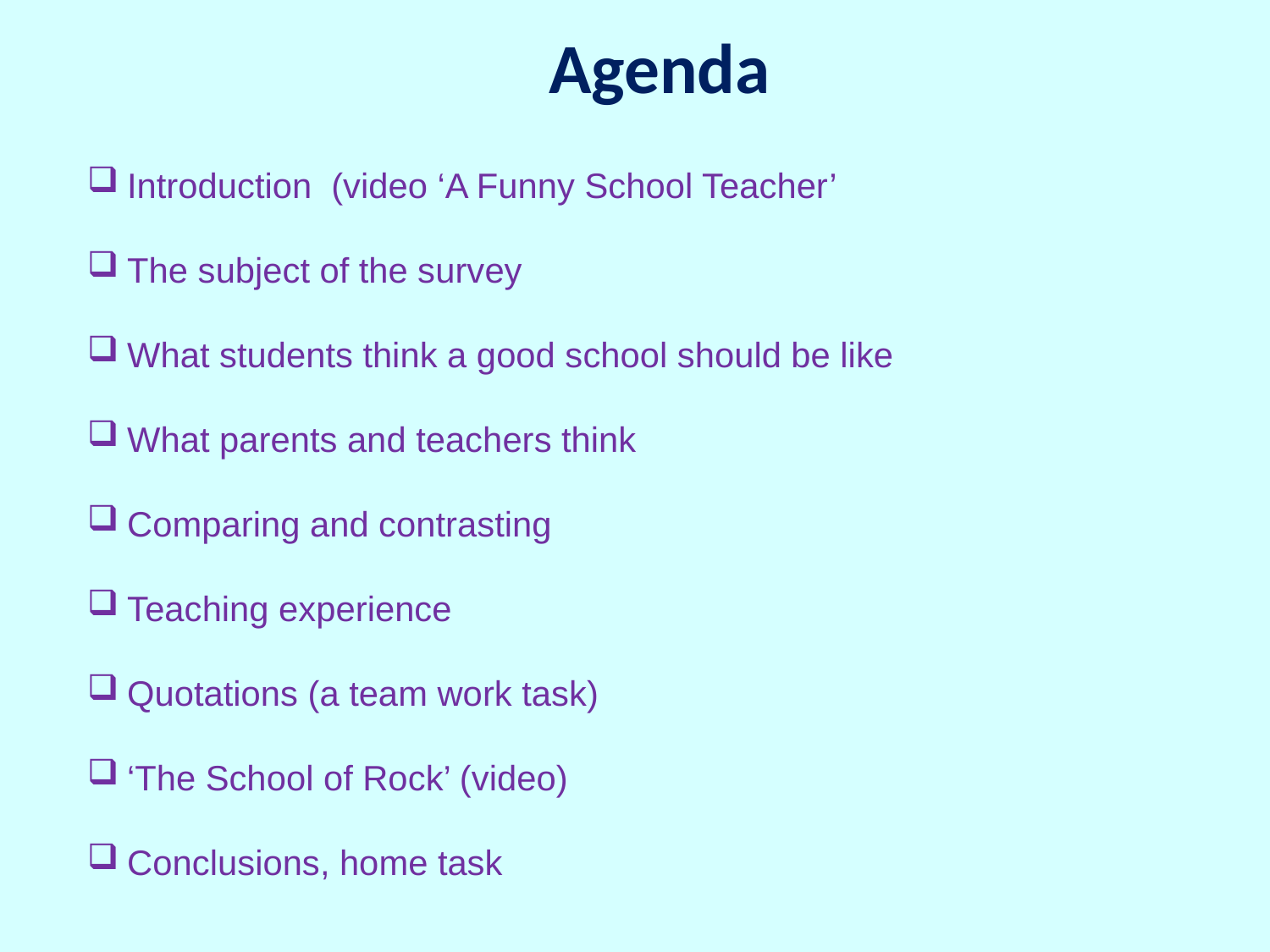

Agenda
Introduction  (video ‘A Funny School Teacher’
The subject of the survey
What students think a good school should be like
What parents and teachers think
Comparing and contrasting
Teaching experience
Quotations (a team work task)
‘The School of Rock’ (video)
Conclusions, home task